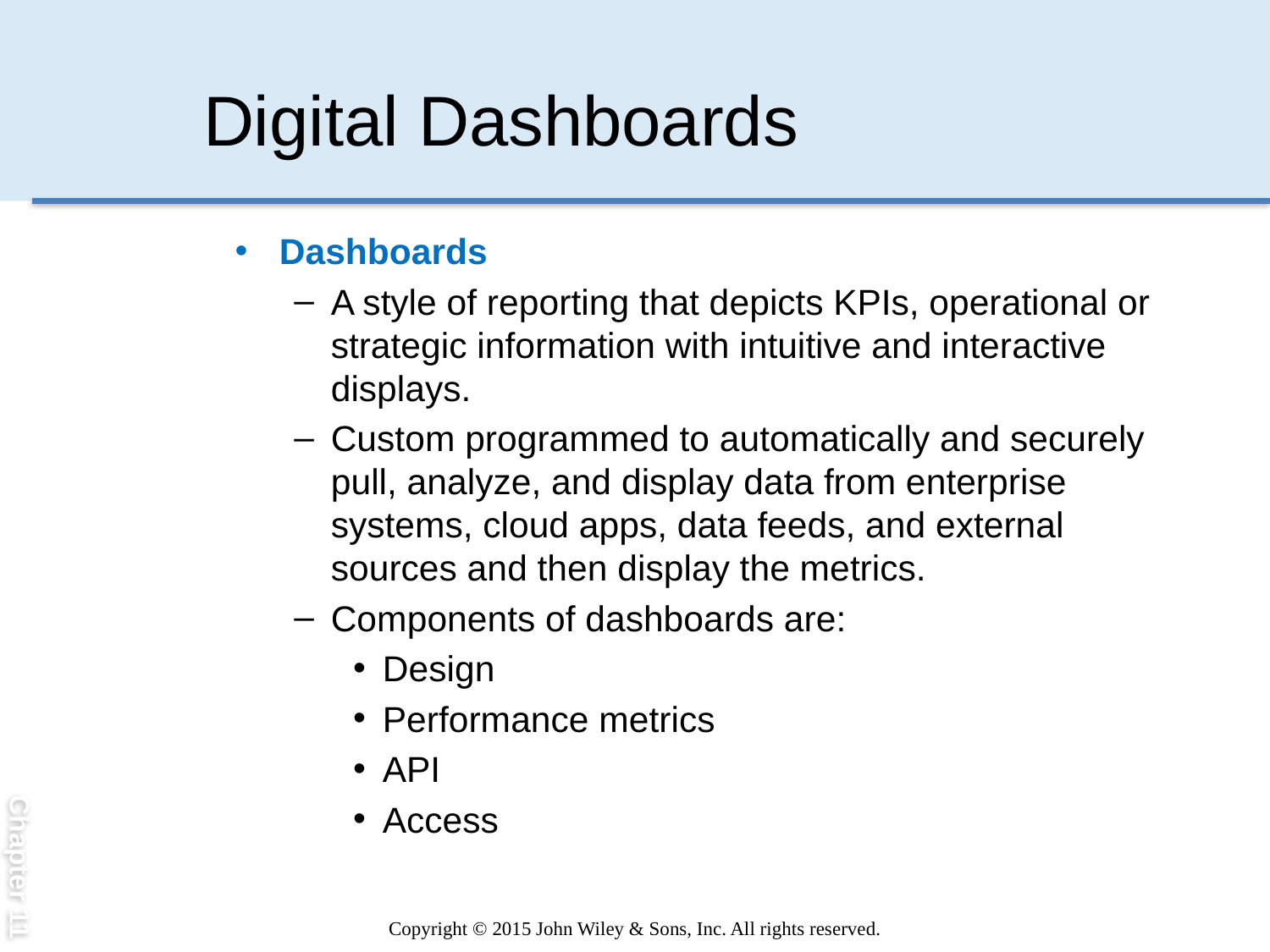

Chapter 11
# Digital Dashboards
Dashboards
A style of reporting that depicts KPIs, operational or strategic information with intuitive and interactive displays.
Custom programmed to automatically and securely pull, analyze, and display data from enterprise systems, cloud apps, data feeds, and external sources and then display the metrics.
Components of dashboards are:
Design
Performance metrics
API
Access